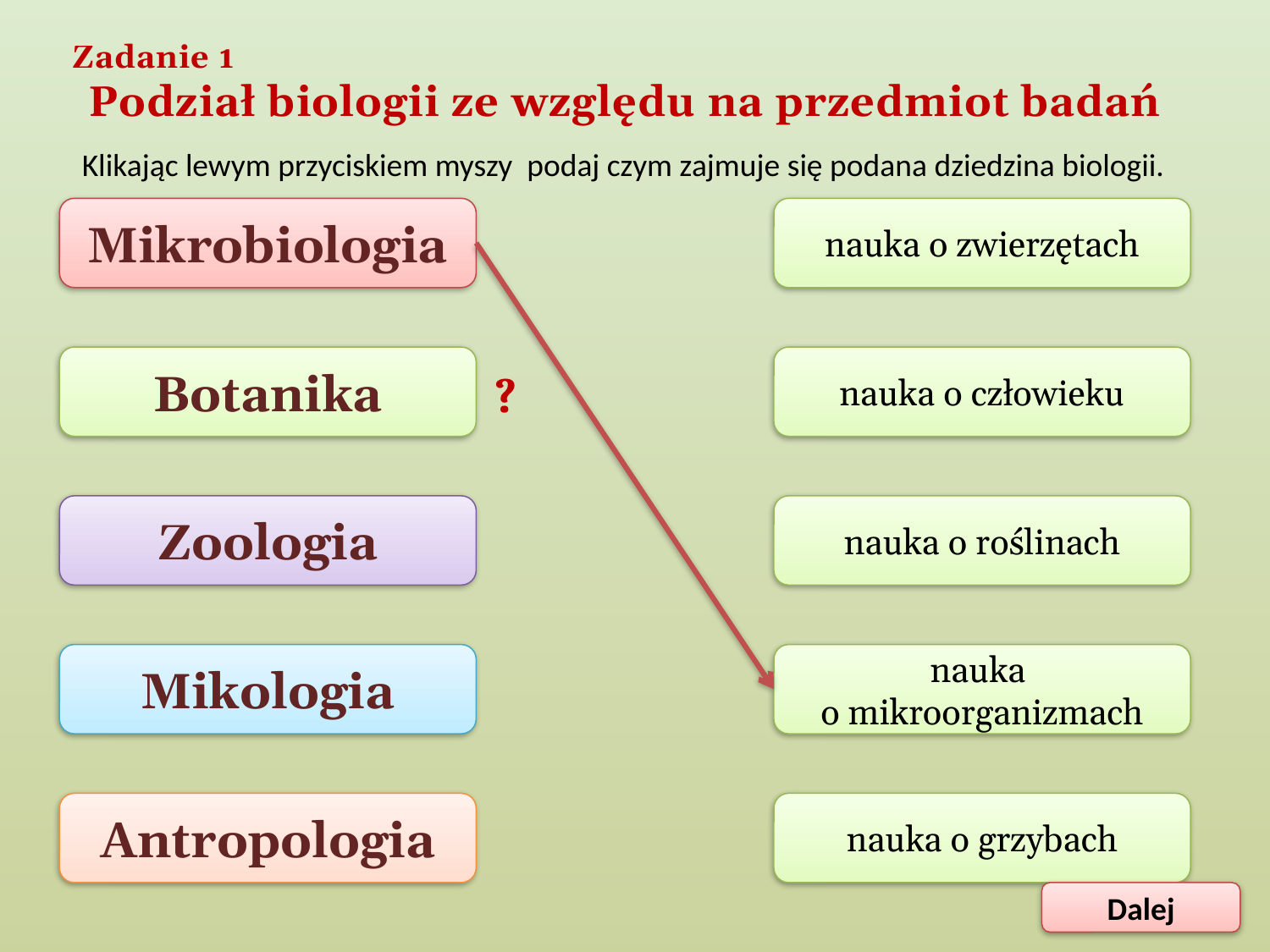

Zadanie 1
Podział biologii ze względu na przedmiot badań
Klikając lewym przyciskiem myszy  podaj czym zajmuje się podana dziedzina biologii.
Mikrobiologia
nauka o zwierzętach
Botanika
nauka o człowieku
?
Zoologia
nauka o roślinach
Mikologia
nauka
o mikroorganizmach
Antropologia
nauka o grzybach
Autor: Elżbieta Jarębska
Dalej